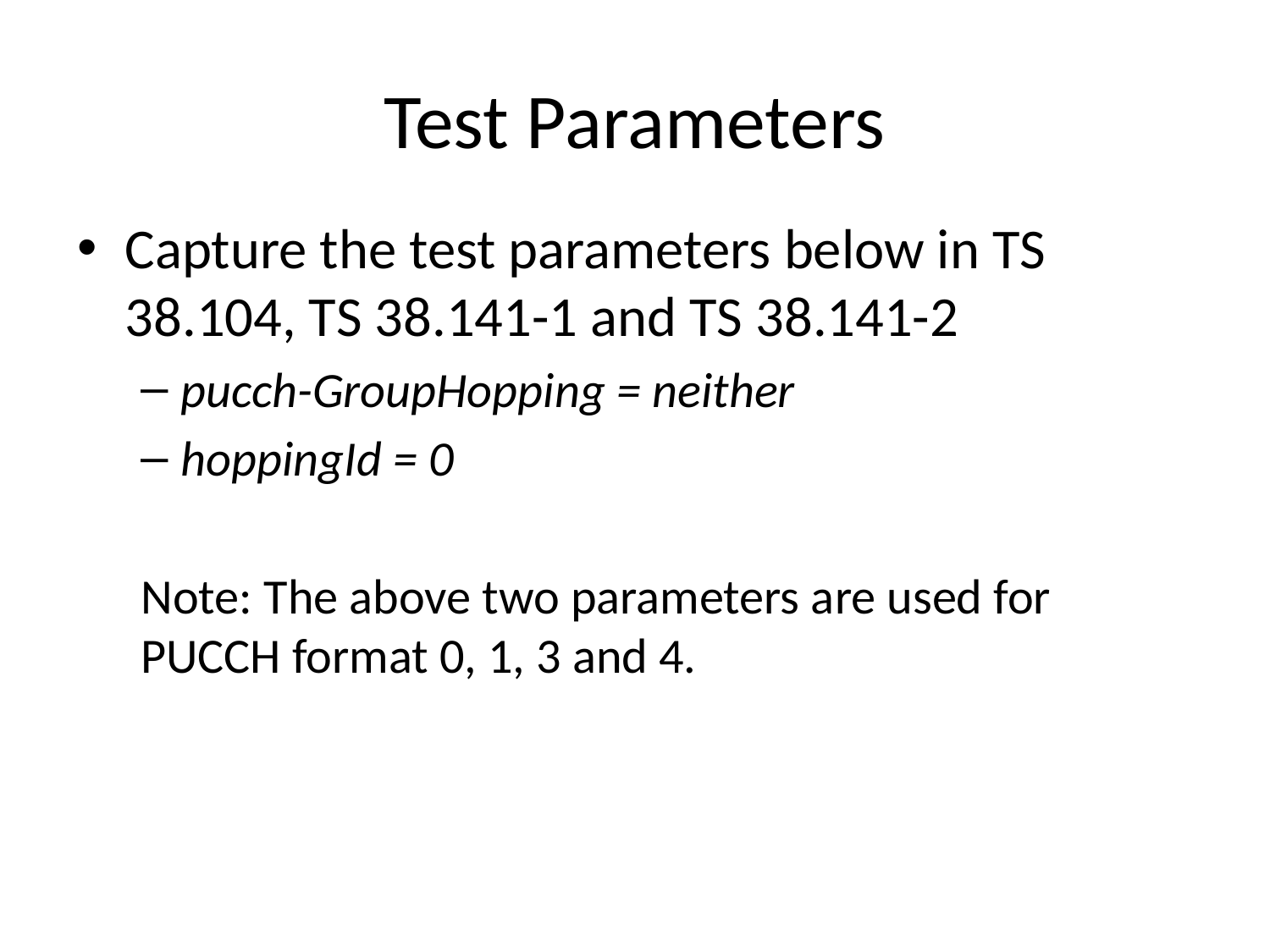

# Test Parameters
Capture the test parameters below in TS 38.104, TS 38.141-1 and TS 38.141-2
pucch-GroupHopping = neither
hoppingId = 0

Note: The above two parameters are used for PUCCH format 0, 1, 3 and 4.